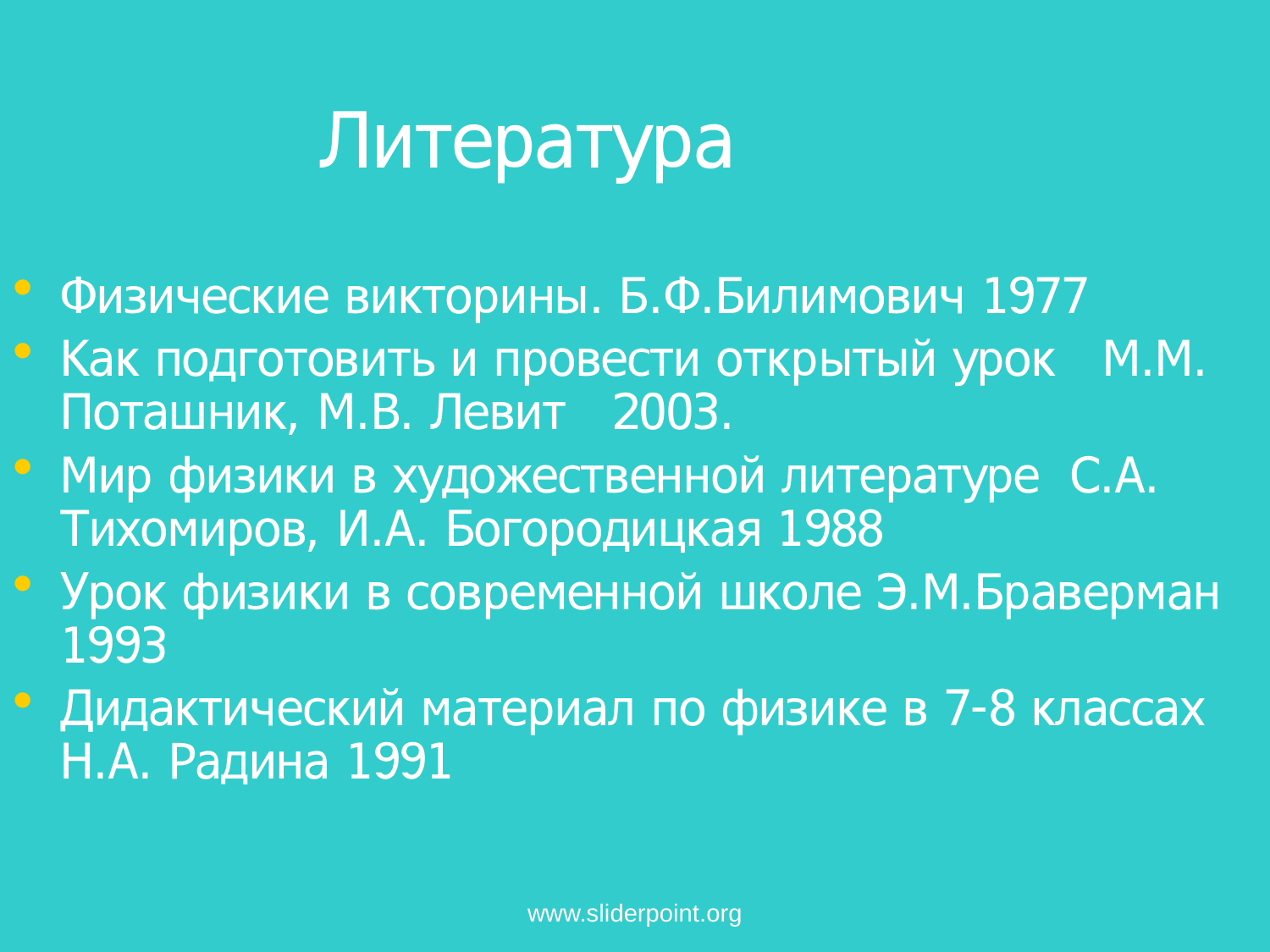

# Литература
Физические викторины. Б.Ф.Билимович 1977
Как подготовить и провести открытый урок   М.М. Поташник, М.В. Левит   2003.
Мир физики в художественной литературе  С.А. Тихомиров, И.А. Богородицкая 1988
Урок физики в современной школе Э.М.Браверман 1993
Дидактический материал по физике в 7-8 классах  Н.А. Радина 1991
www.sliderpoint.org